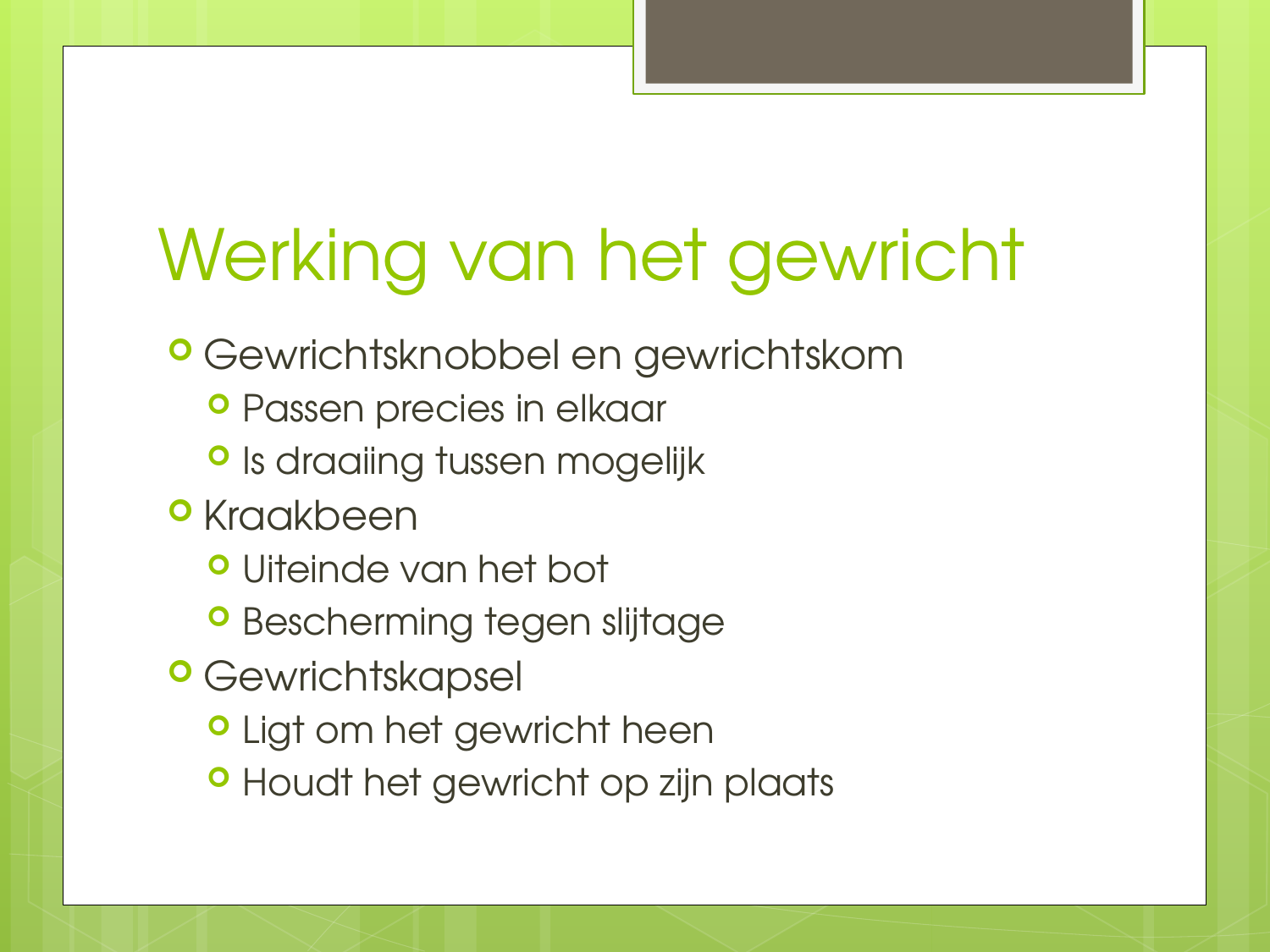

# Werking van het gewricht
Gewrichtsknobbel en gewrichtskom
Passen precies in elkaar
Is draaiing tussen mogelijk
Kraakbeen
Uiteinde van het bot
Bescherming tegen slijtage
Gewrichtskapsel
Ligt om het gewricht heen
Houdt het gewricht op zijn plaats